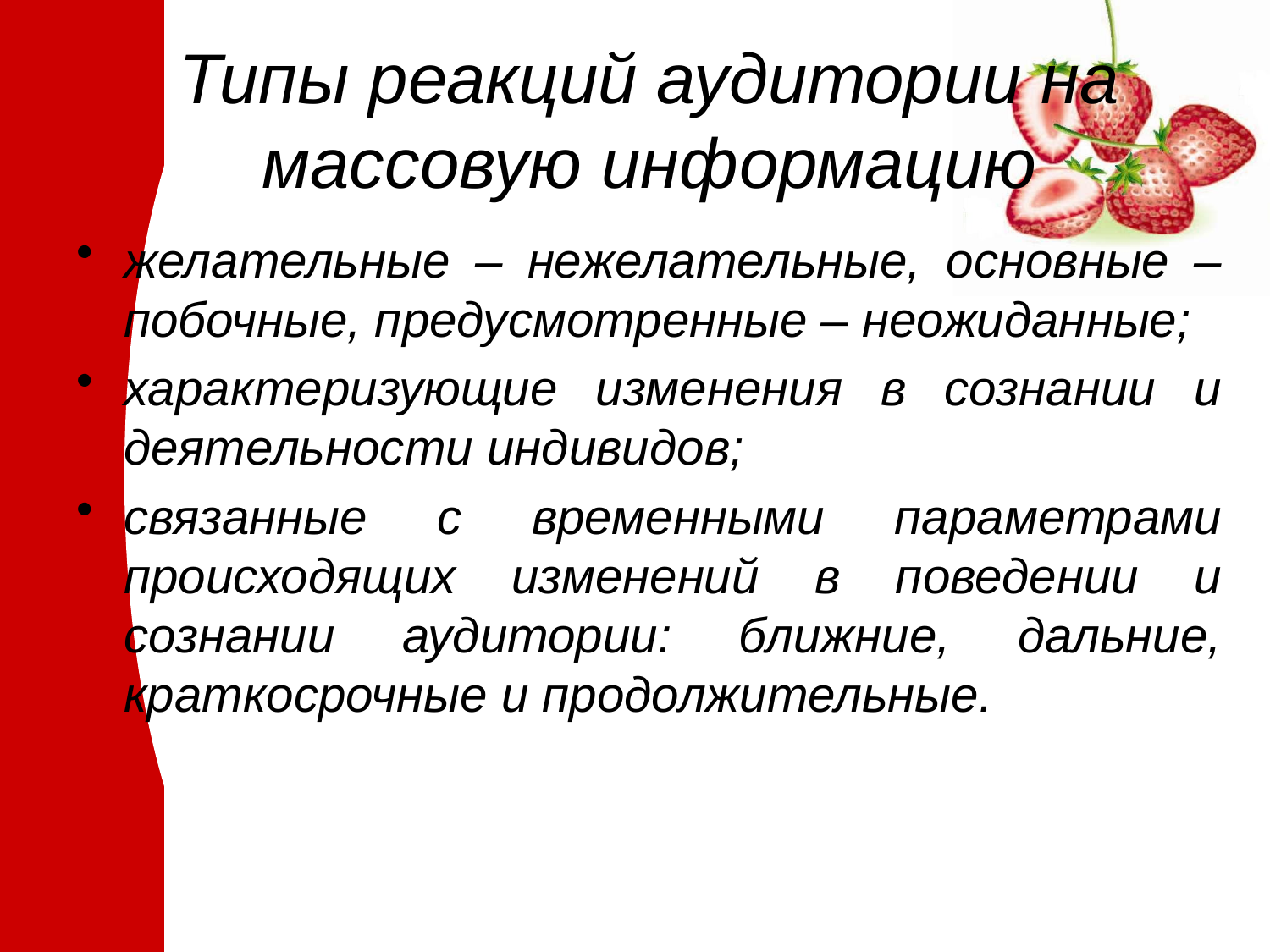

# Типы реакций аудитории на массовую информацию
желательные – нежелательные, основные – побочные, предусмотренные – неожиданные;
характеризующие изменения в сознании и деятельности индивидов;
связанные с временными параметрами происходящих изменений в поведении и сознании аудитории: ближние, дальние, краткосрочные и продолжительные.